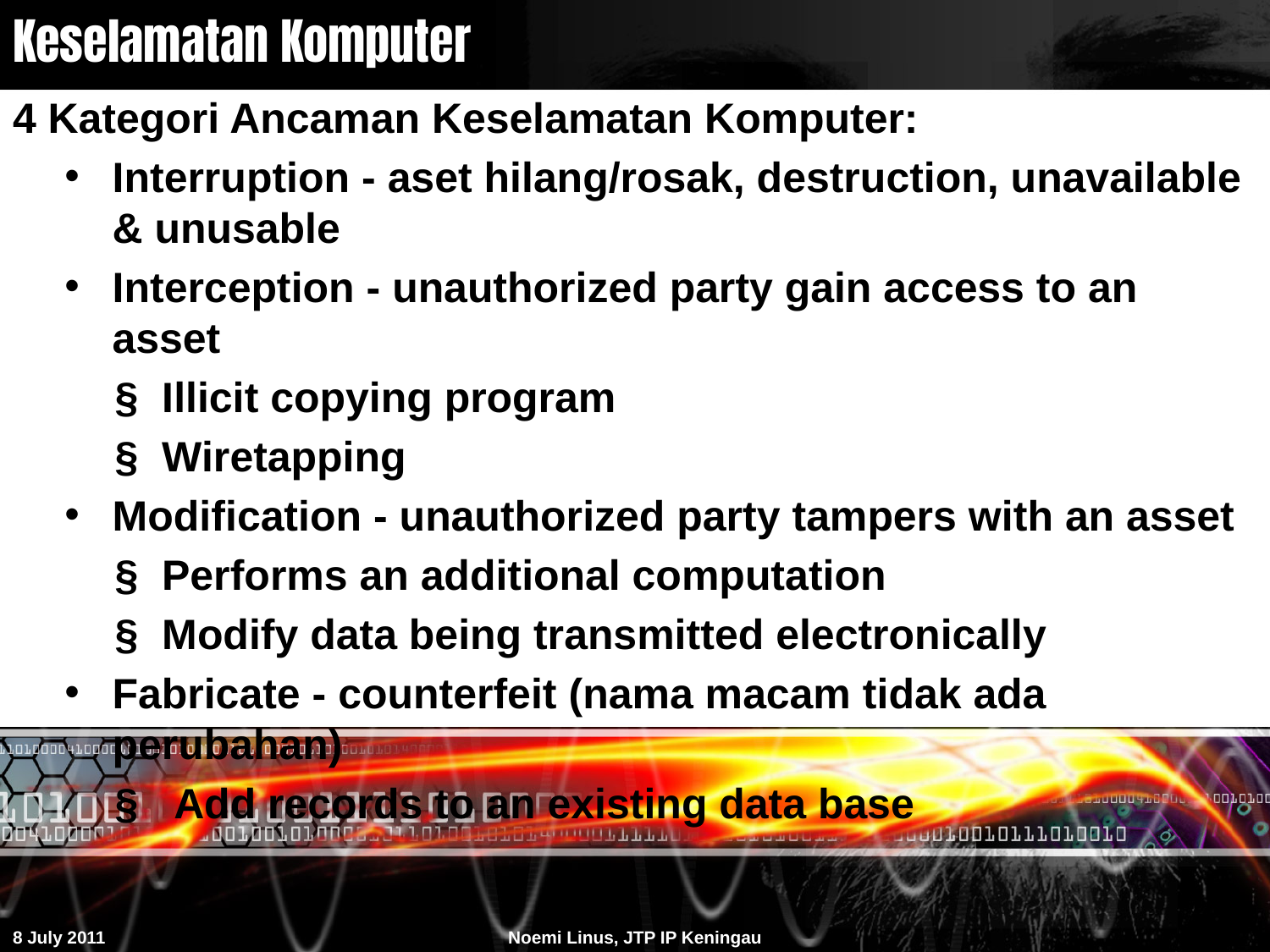

# Keselamatan Komputer
4 Kategori Ancaman Keselamatan Komputer:
Interruption - aset hilang/rosak, destruction, unavailable & unusable
Interception - unauthorized party gain access to an asset
§  Illicit copying program
§  Wiretapping
Modification - unauthorized party tampers with an asset
§  Performs an additional computation
§  Modify data being transmitted electronically
Fabricate - counterfeit (nama macam tidak ada perubahan)
§   Add records to an existing data base
8 July 2011
Noemi Linus, JTP IP Keningau